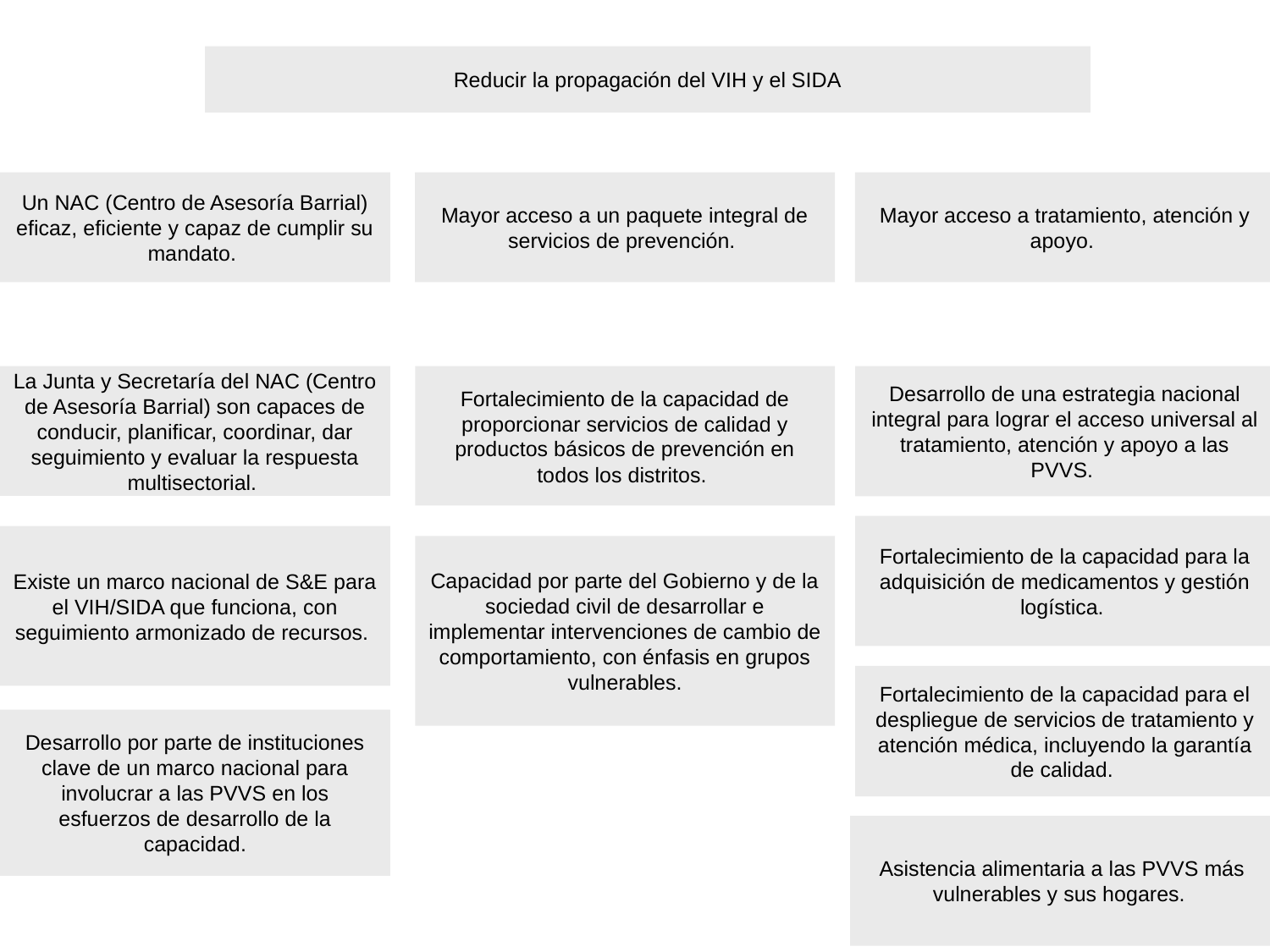

Reducir la propagación del VIH y el SIDA
Un NAC (Centro de Asesoría Barrial) eficaz, eficiente y capaz de cumplir su mandato.
Mayor acceso a un paquete integral de servicios de prevención.
Mayor acceso a tratamiento, atención y apoyo.
La Junta y Secretaría del NAC (Centro de Asesoría Barrial) son capaces de conducir, planificar, coordinar, dar seguimiento y evaluar la respuesta multisectorial.
Fortalecimiento de la capacidad de proporcionar servicios de calidad y productos básicos de prevención en todos los distritos.
Desarrollo de una estrategia nacional integral para lograr el acceso universal al tratamiento, atención y apoyo a las PVVS.
Fortalecimiento de la capacidad para la adquisición de medicamentos y gestión logística.
Existe un marco nacional de S&E para el VIH/SIDA que funciona, con seguimiento armonizado de recursos.
Capacidad por parte del Gobierno y de la sociedad civil de desarrollar e implementar intervenciones de cambio de comportamiento, con énfasis en grupos vulnerables.
Fortalecimiento de la capacidad para el despliegue de servicios de tratamiento y atención médica, incluyendo la garantía de calidad.
Desarrollo por parte de instituciones clave de un marco nacional para involucrar a las PVVS en los esfuerzos de desarrollo de la capacidad.
Asistencia alimentaria a las PVVS más vulnerables y sus hogares.